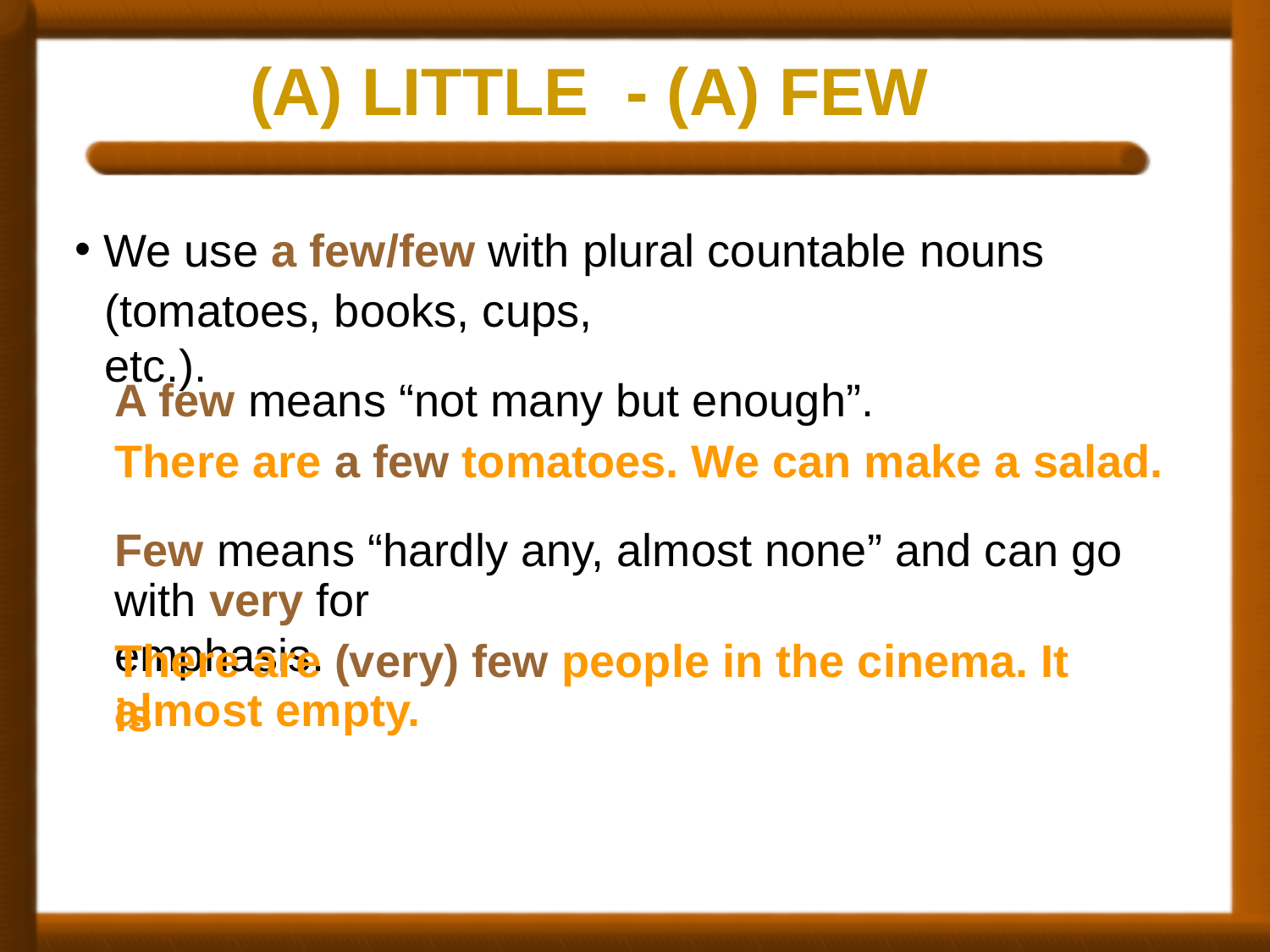

(A) LITTLE  - (A) FEW
 We use a few/few with plural countable nouns
(tomatoes, books, cups, etc.).
A few means “not many but enough”.
There are a few tomatoes. We can make a salad.
Few means “hardly any, almost none” and can go
with very for emphasis.
There are (very) few people in the cinema. It is
almost empty.